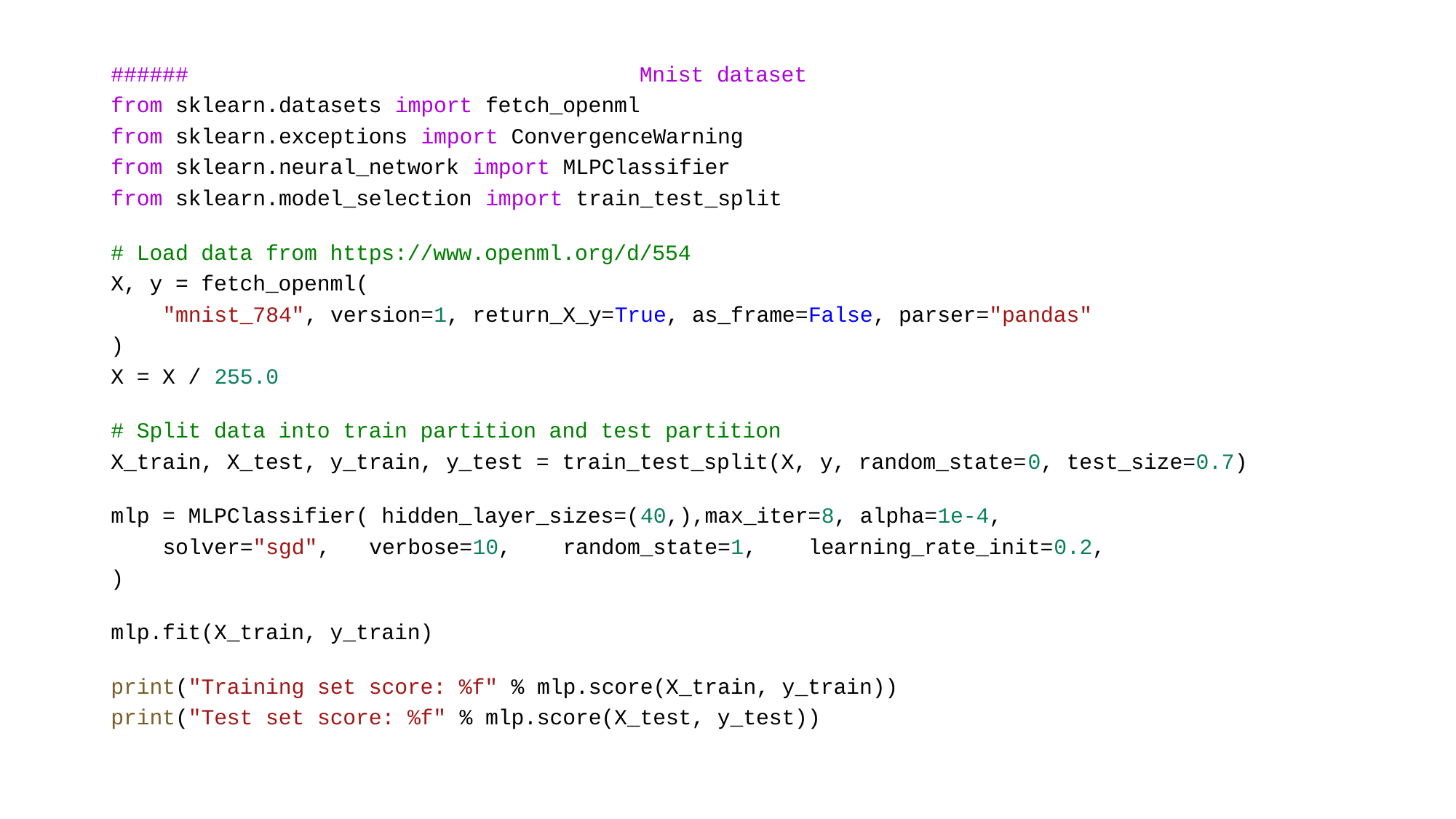

######                                   Mnist dataset
from sklearn.datasets import fetch_openml
from sklearn.exceptions import ConvergenceWarning
from sklearn.neural_network import MLPClassifier
from sklearn.model_selection import train_test_split
# Load data from https://www.openml.org/d/554
X, y = fetch_openml(
    "mnist_784", version=1, return_X_y=True, as_frame=False, parser="pandas"
)
X = X / 255.0
# Split data into train partition and test partition
X_train, X_test, y_train, y_test = train_test_split(X, y, random_state=0, test_size=0.7)
mlp = MLPClassifier( hidden_layer_sizes=(40,),max_iter=8, alpha=1e-4,
    solver="sgd",   verbose=10,    random_state=1,    learning_rate_init=0.2,
)
mlp.fit(X_train, y_train)
print("Training set score: %f" % mlp.score(X_train, y_train))
print("Test set score: %f" % mlp.score(X_test, y_test))